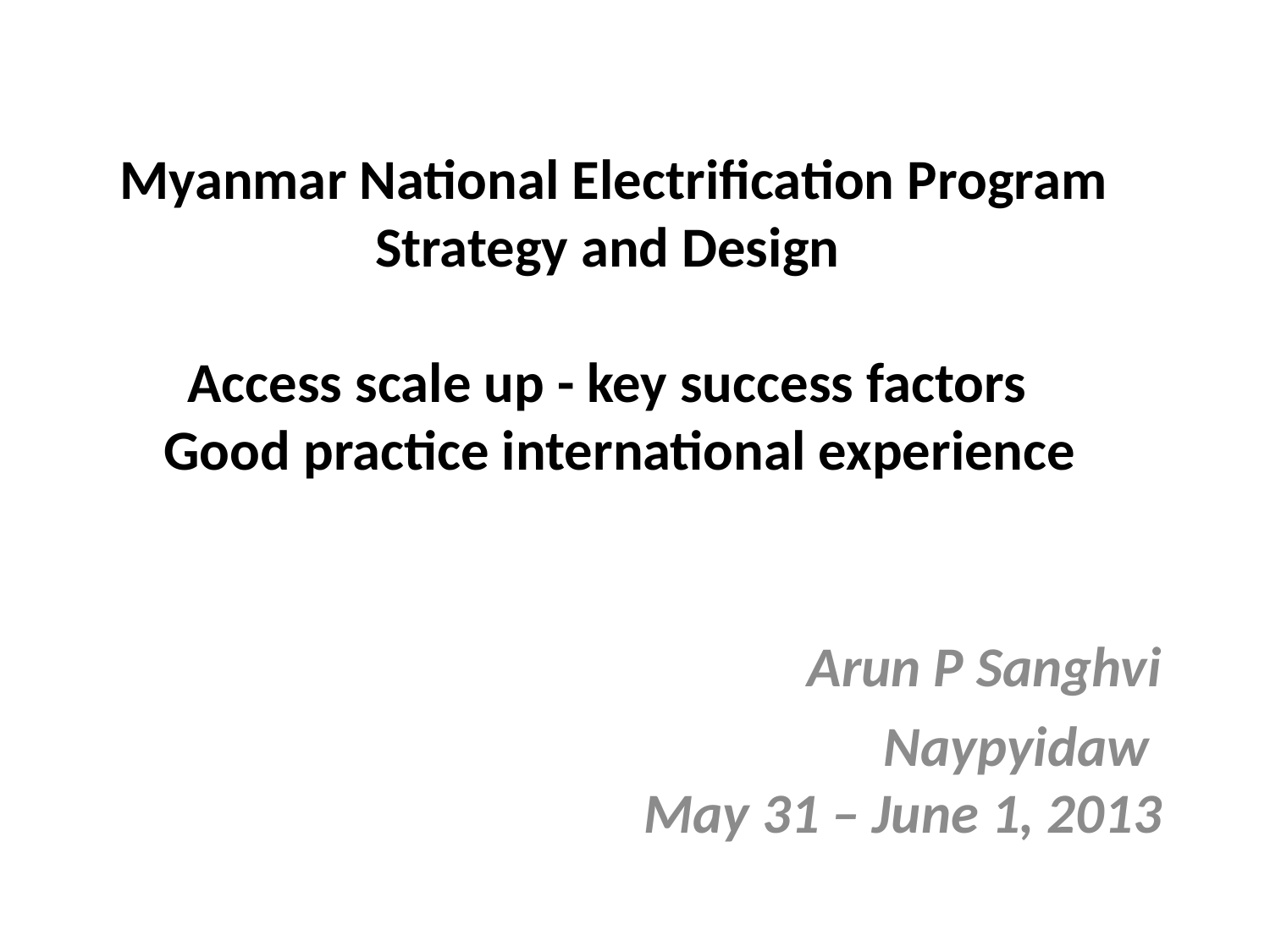

# Myanmar National Electrification Program Strategy and Design Access scale up - key success factors Good practice international experience
Arun P Sanghvi
Naypyidaw
May 31 – June 1, 2013